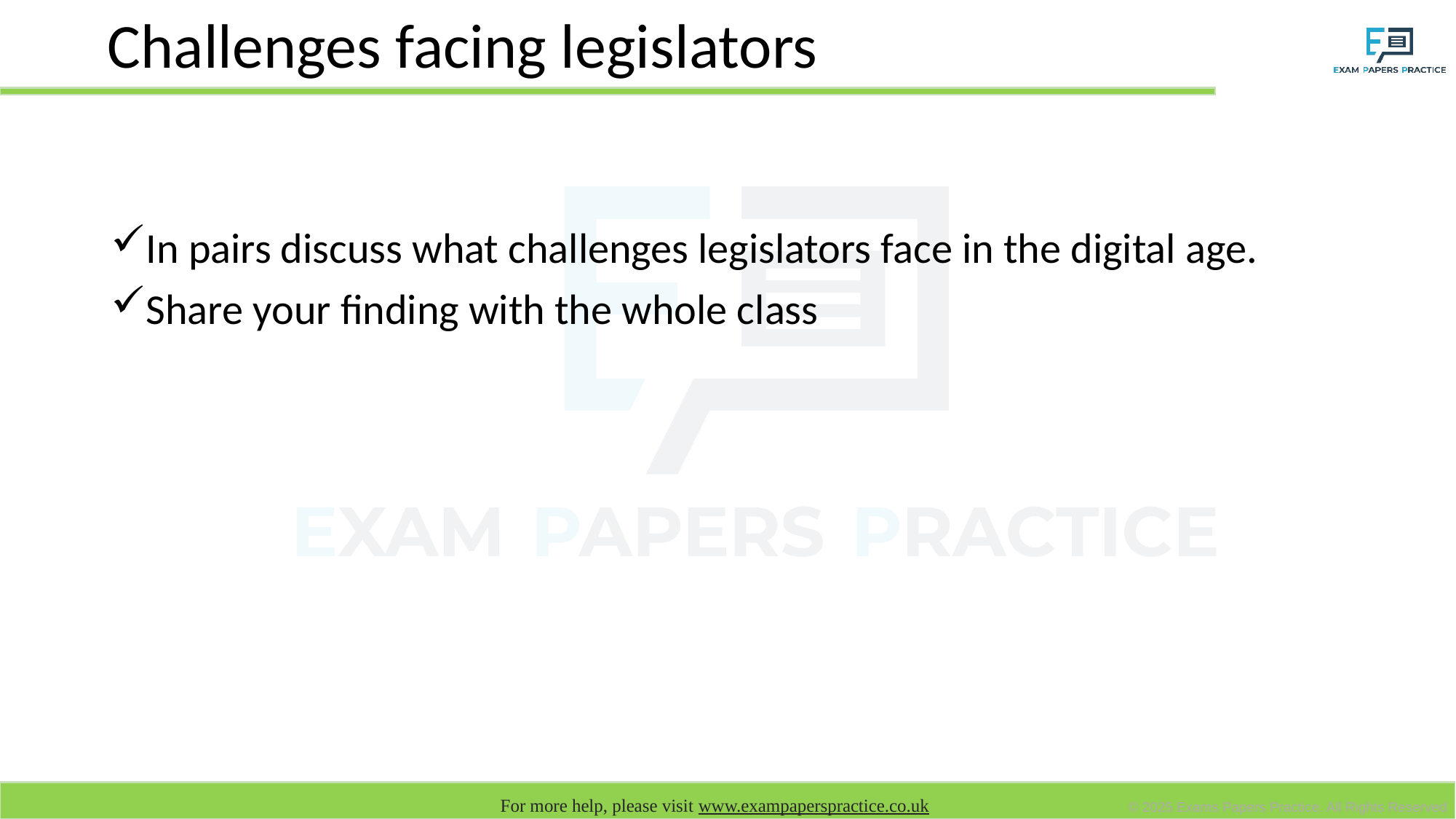

# Challenges facing legislators
In pairs discuss what challenges legislators face in the digital age.
Share your finding with the whole class